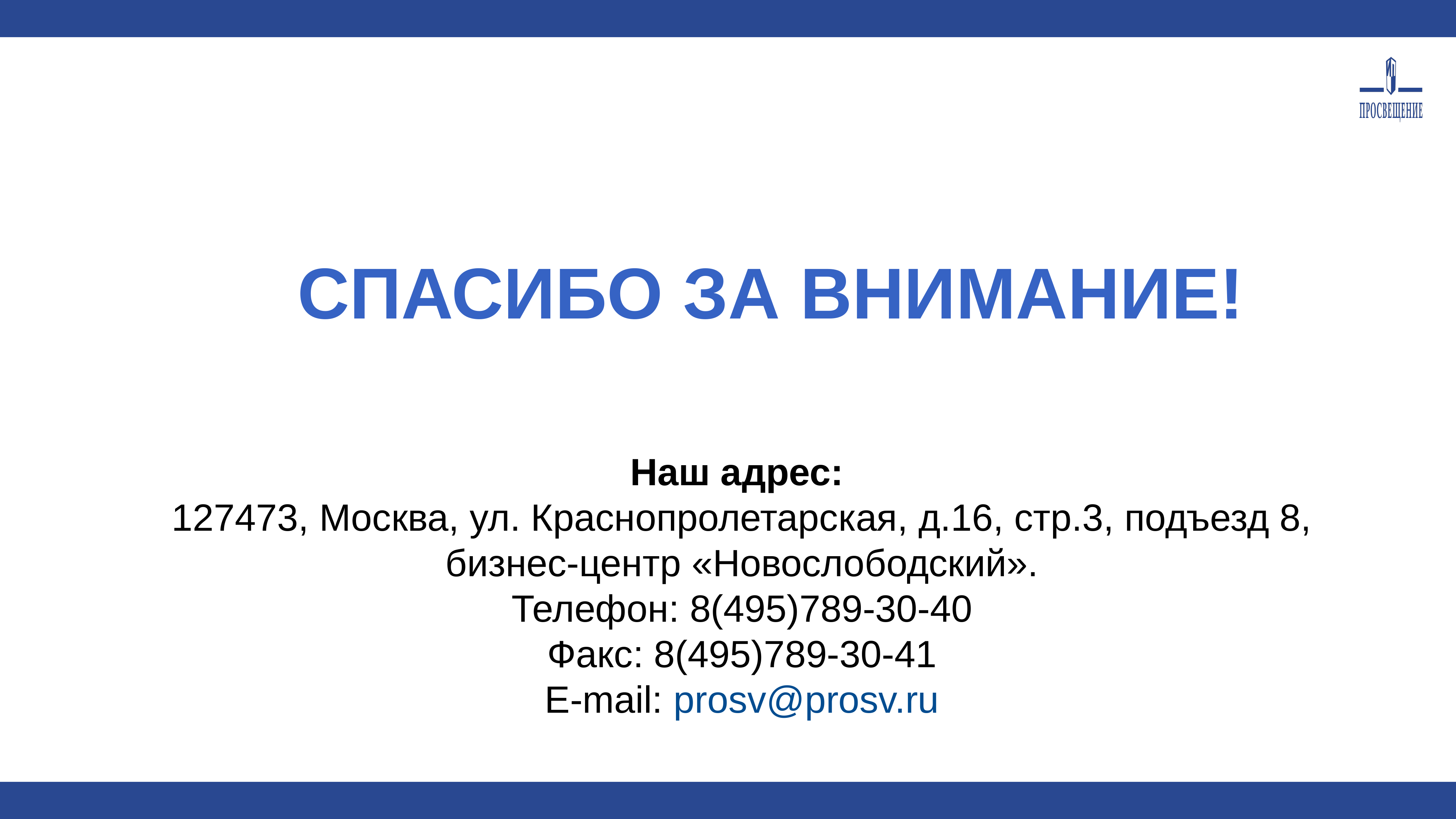

Спасибо за внимание!
Наш адрес:
127473, Москва, ул. Краснопролетарская, д.16, стр.3, подъезд 8, бизнес-центр «Новослободский».
Телефон: 8(495)789-30-40
Факс: 8(495)789-30-41
E-mail: prosv@prosv.ru